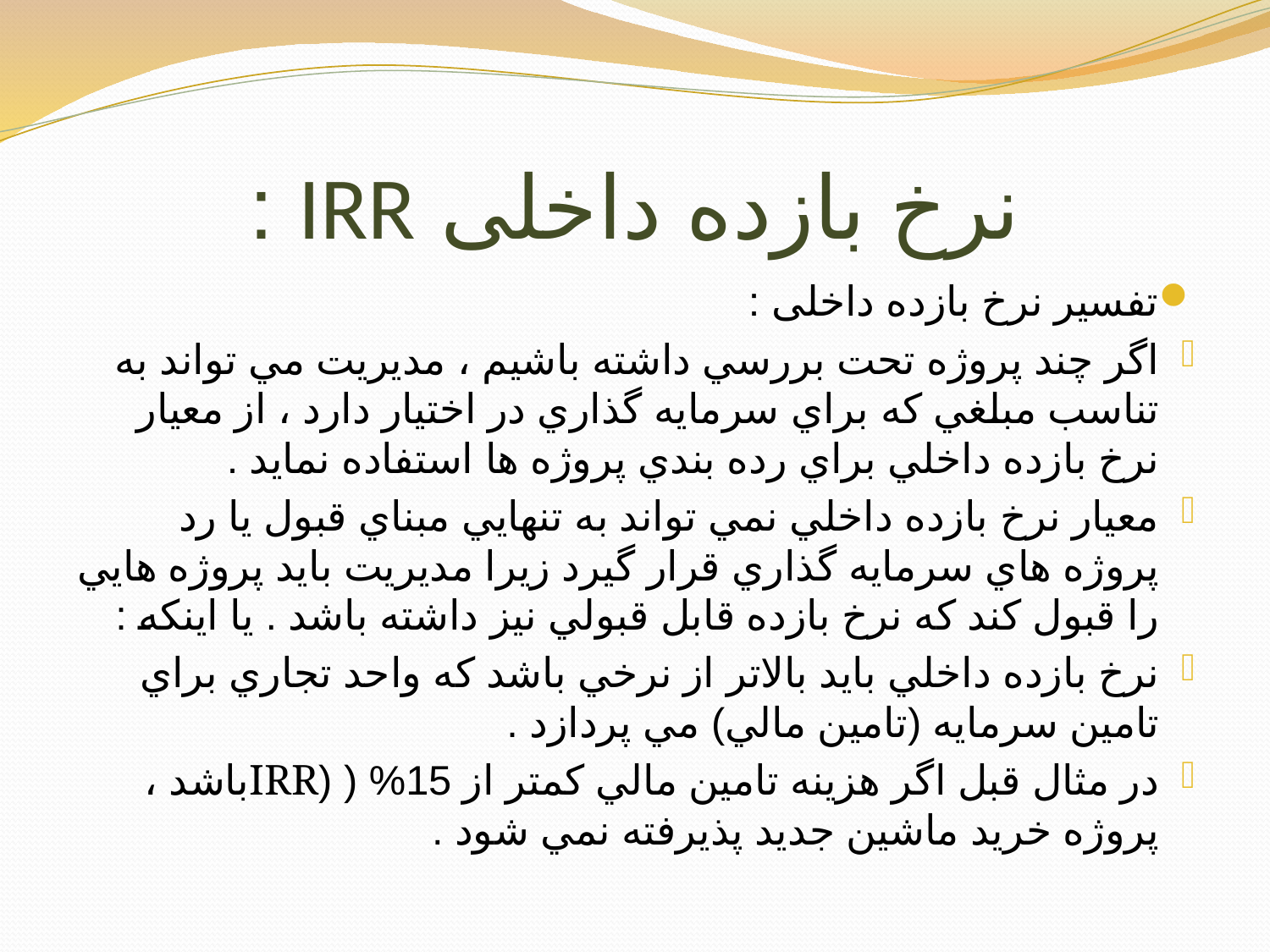

# نرخ بازده داخلی IRR :
تفسیر نرخ بازده داخلی :
اگر چند پروژه تحت بررسي داشته باشيم ، مديريت مي تواند به تناسب مبلغي كه براي سرمايه گذاري در اختيار دارد ، از معيار نرخ بازده داخلي براي رده بندي پروژه ها استفاده نمايد .
معيار نرخ بازده داخلي نمي تواند به تنهايي مبناي قبول يا رد پروژه هاي سرمايه گذاري قرار گيرد زيرا مديريت بايد پروژه هايي را قبول كند كه نرخ بازده قابل قبولي نيز داشته باشد . يا اينكه :
نرخ بازده داخلي بايد بالاتر از نرخي باشد كه واحد تجاري براي تامين سرمايه (تامين مالي) مي پردازد .
در مثال قبل اگر هزينه تامين مالي كمتر از 15% ( (IRRباشد ، پروژه خريد ماشين جديد پذيرفته نمي شود .